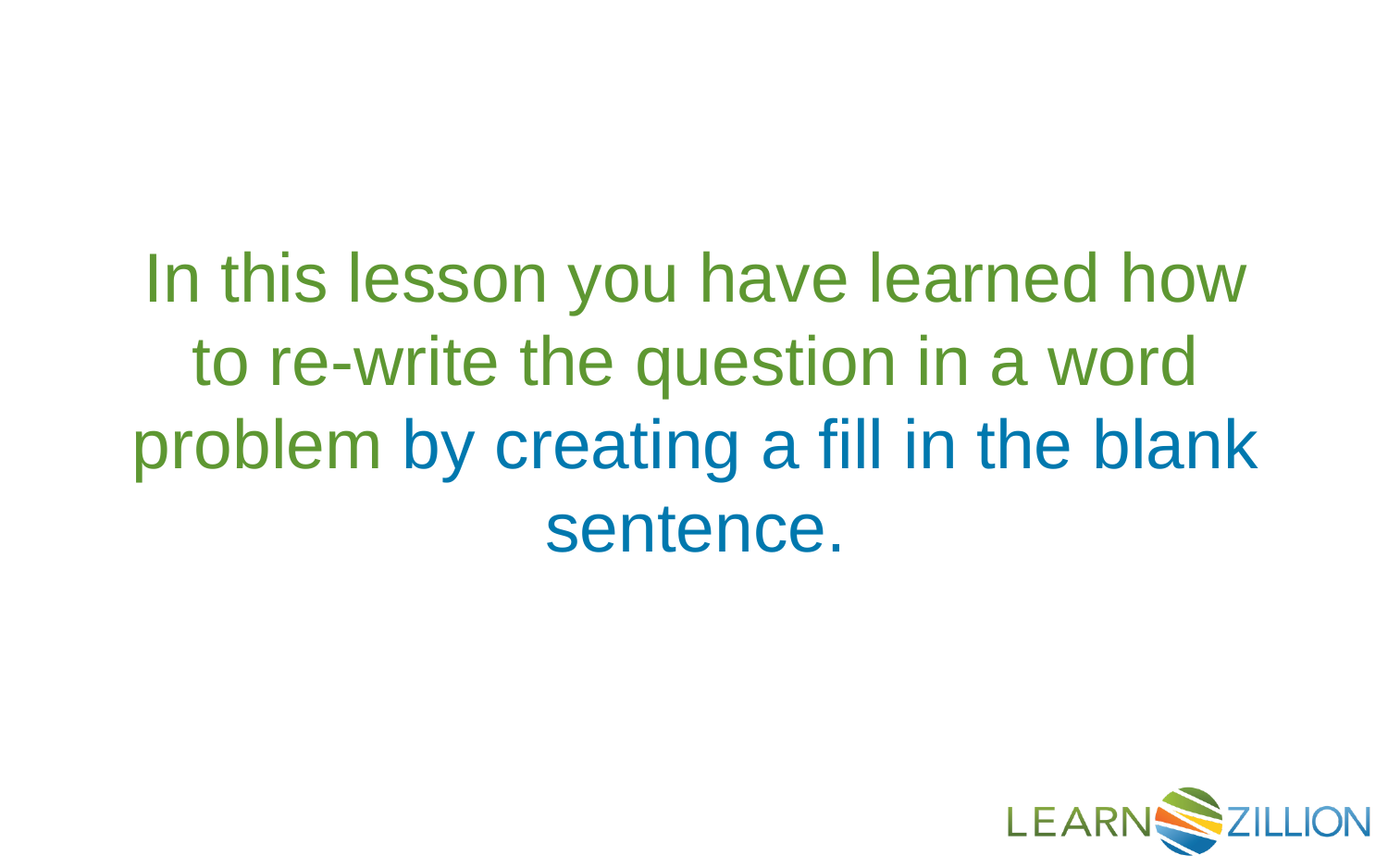

In this lesson you have learned how to re-write the question in a word problem by creating a fill in the blank sentence.